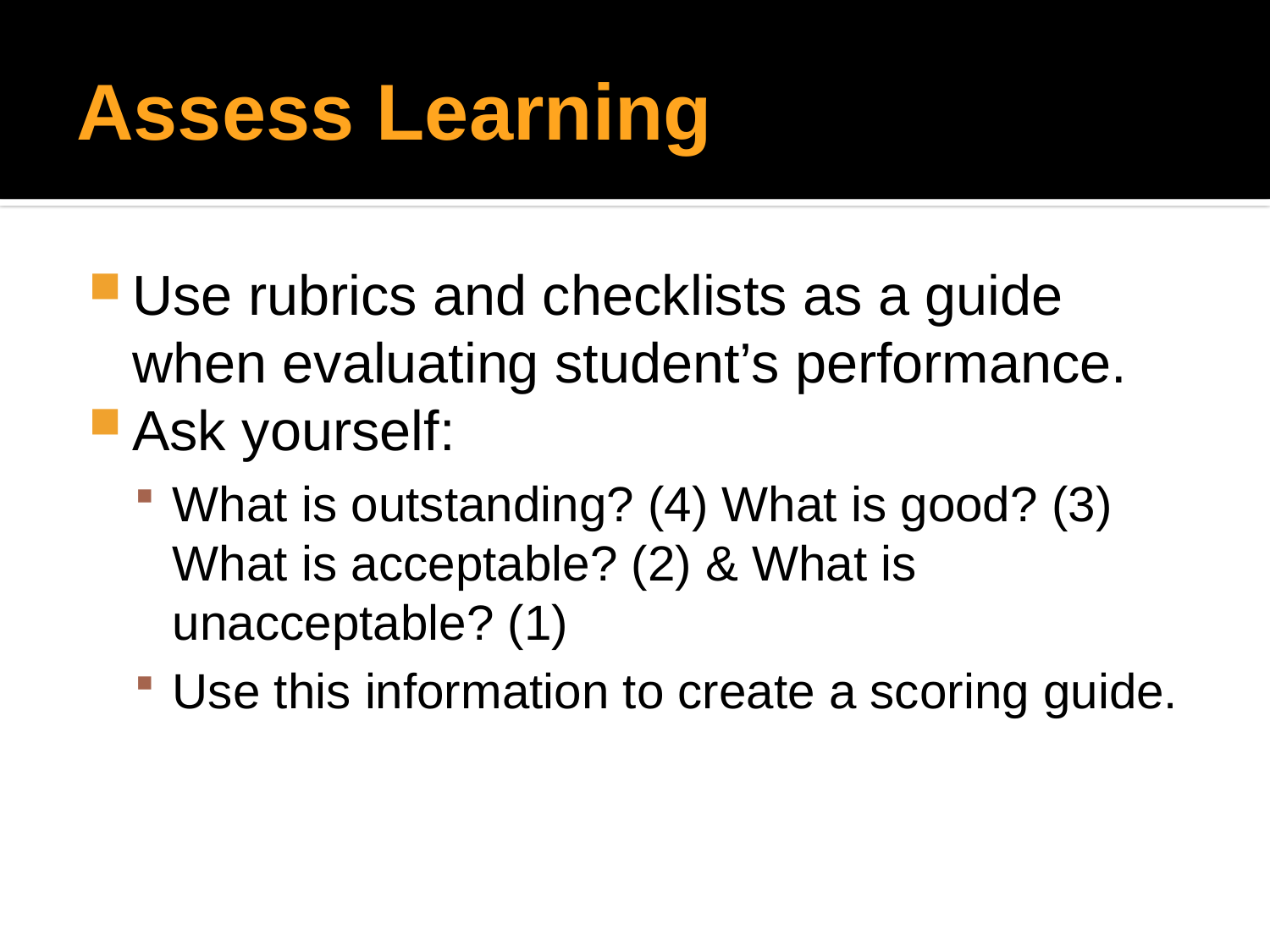

# Assess Learning
Use rubrics and checklists as a guide when evaluating student’s performance.
Ask yourself:
What is outstanding? (4) What is good? (3) What is acceptable? (2) & What is unacceptable? (1)
Use this information to create a scoring guide.